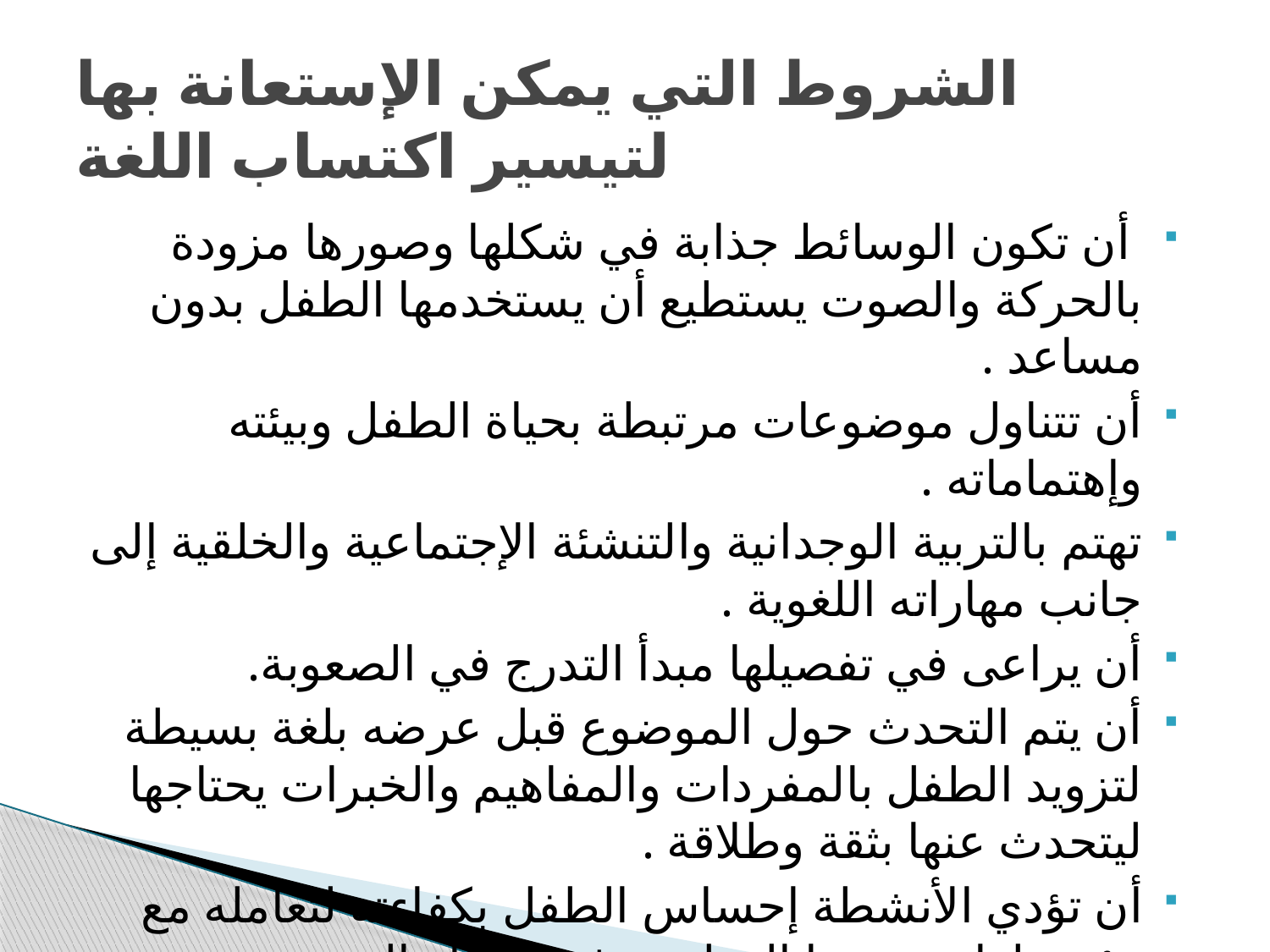

# الشروط التي يمكن الإستعانة بها لتيسير اكتساب اللغة
 أن تكون الوسائط جذابة في شكلها وصورها مزودة بالحركة والصوت يستطيع أن يستخدمها الطفل بدون مساعد .
أن تتناول موضوعات مرتبطة بحياة الطفل وبيئته وإهتماماته .
تهتم بالتربية الوجدانية والتنشئة الإجتماعية والخلقية إلى جانب مهاراته اللغوية .
أن يراعى في تفصيلها مبدأ التدرج في الصعوبة.
أن يتم التحدث حول الموضوع قبل عرضه بلغة بسيطة لتزويد الطفل بالمفردات والمفاهيم والخبرات يحتاجها ليتحدث عنها بثقة وطلاقة .
أن تؤدي الأنشطة إحساس الطفل بكفاءته لتعامله مع بيئته ولها مردودها الوظيفي في الحياة اليومية .